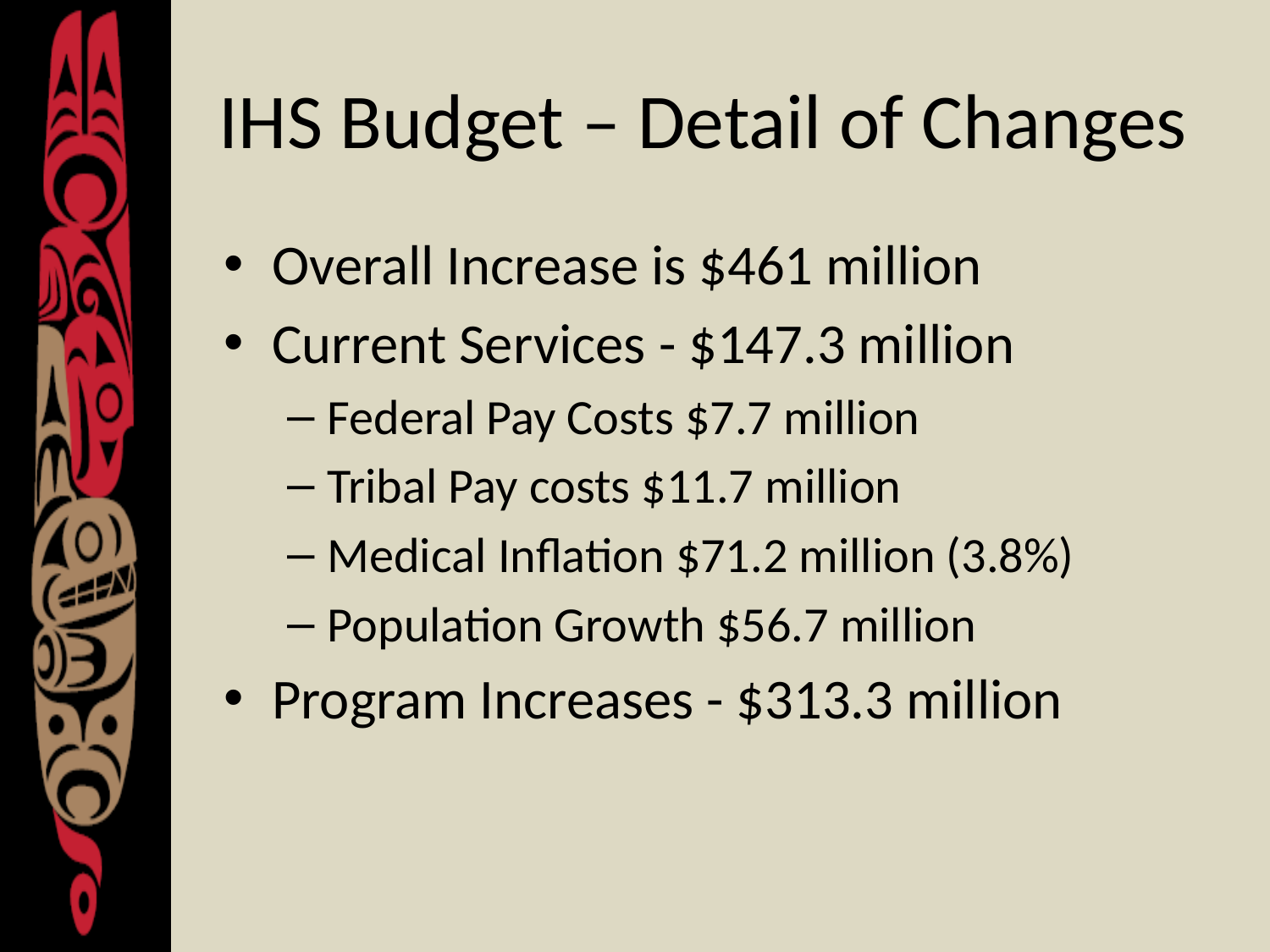

# IHS Budget – Detail of Changes
Overall Increase is $461 million
Current Services - $147.3 million
Federal Pay Costs $7.7 million
Tribal Pay costs $11.7 million
Medical Inflation $71.2 million (3.8%)
Population Growth $56.7 million
Program Increases - $313.3 million